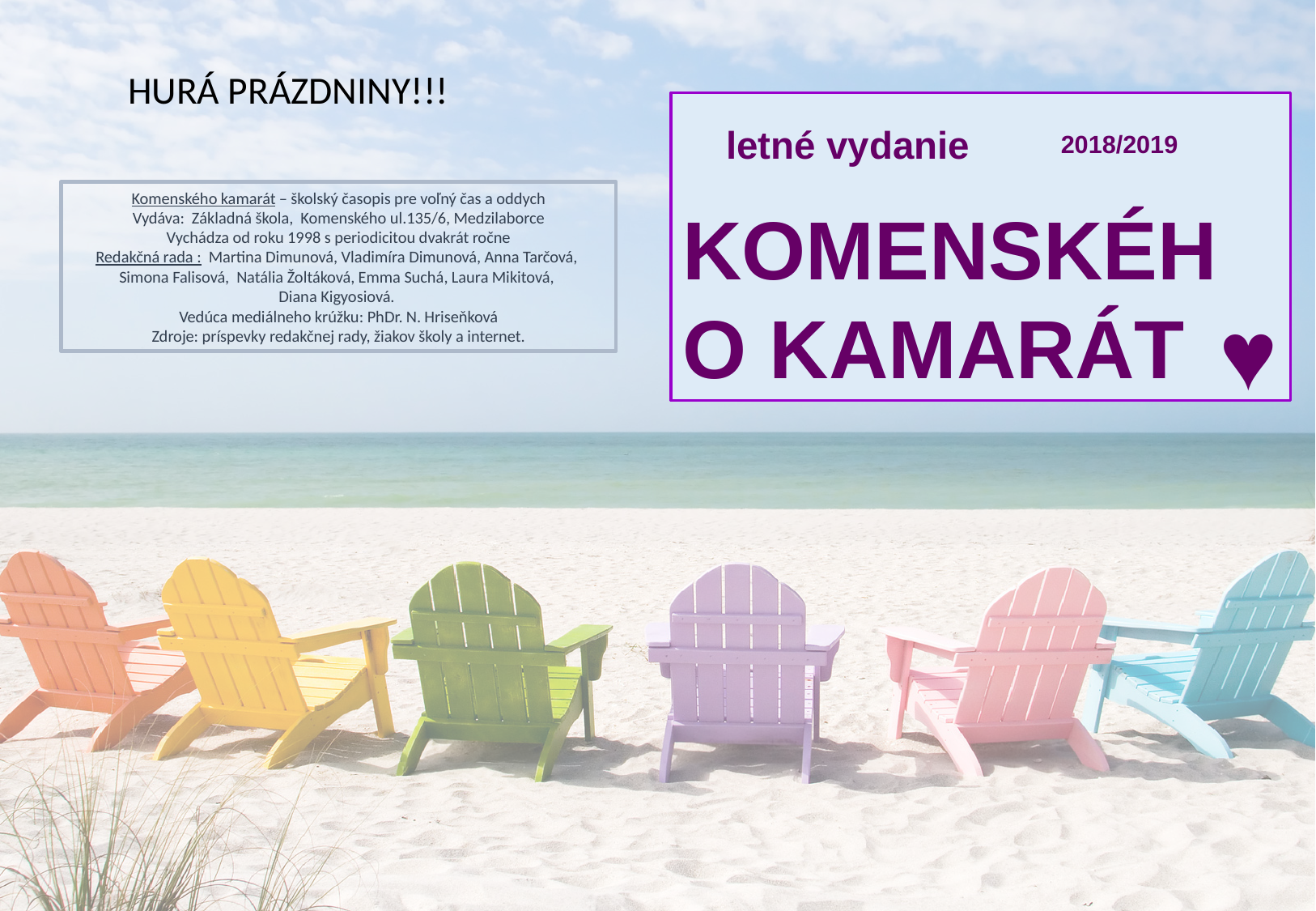

HURÁ PRÁZDNINY!!!

KOMENSKÉHO KAMARÁT
letné vydanie
2018/2019
Komenského kamarát – školský časopis pre voľný čas a oddych
Vydáva:  Základná škola,  Komenského ul.135/6, Medzilaborce
Vychádza od roku 1998 s periodicitou dvakrát ročne
Redakčná rada :  Martina Dimunová, Vladimíra Dimunová, Anna Tarčová,
Simona Falisová,  Natália Žoltáková, Emma Suchá, Laura Mikitová,
Diana Kigyosiová.
Vedúca mediálneho krúžku: PhDr. N. Hriseňková
Zdroje: príspevky redakčnej rady, žiakov školy a internet.
♥